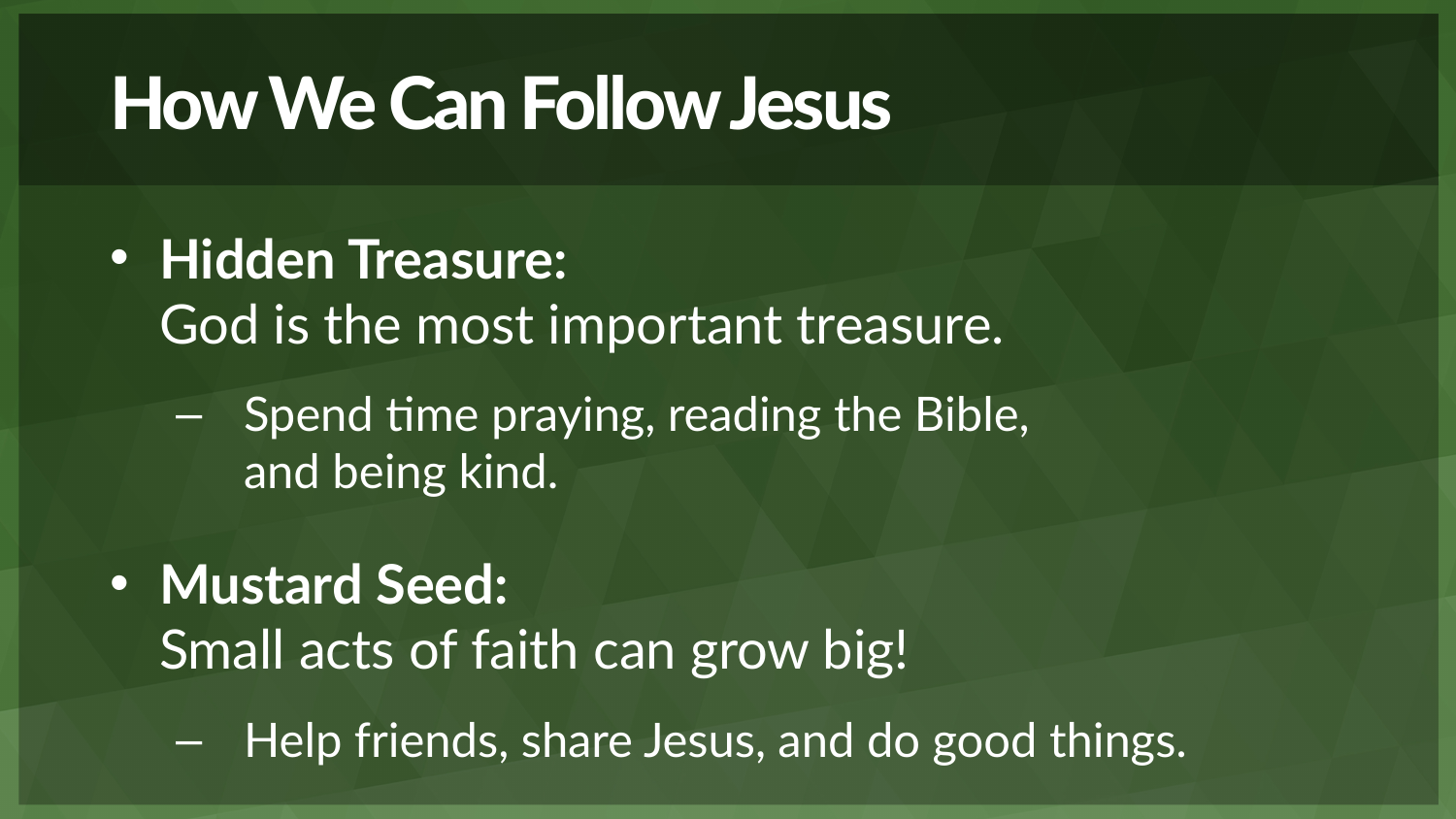

# How We Can Follow Jesus
Hidden Treasure:
God is the most important treasure.
Spend time praying, reading the Bible,
and being kind.
Mustard Seed:
Small acts of faith can grow big!
Help friends, share Jesus, and do good things.